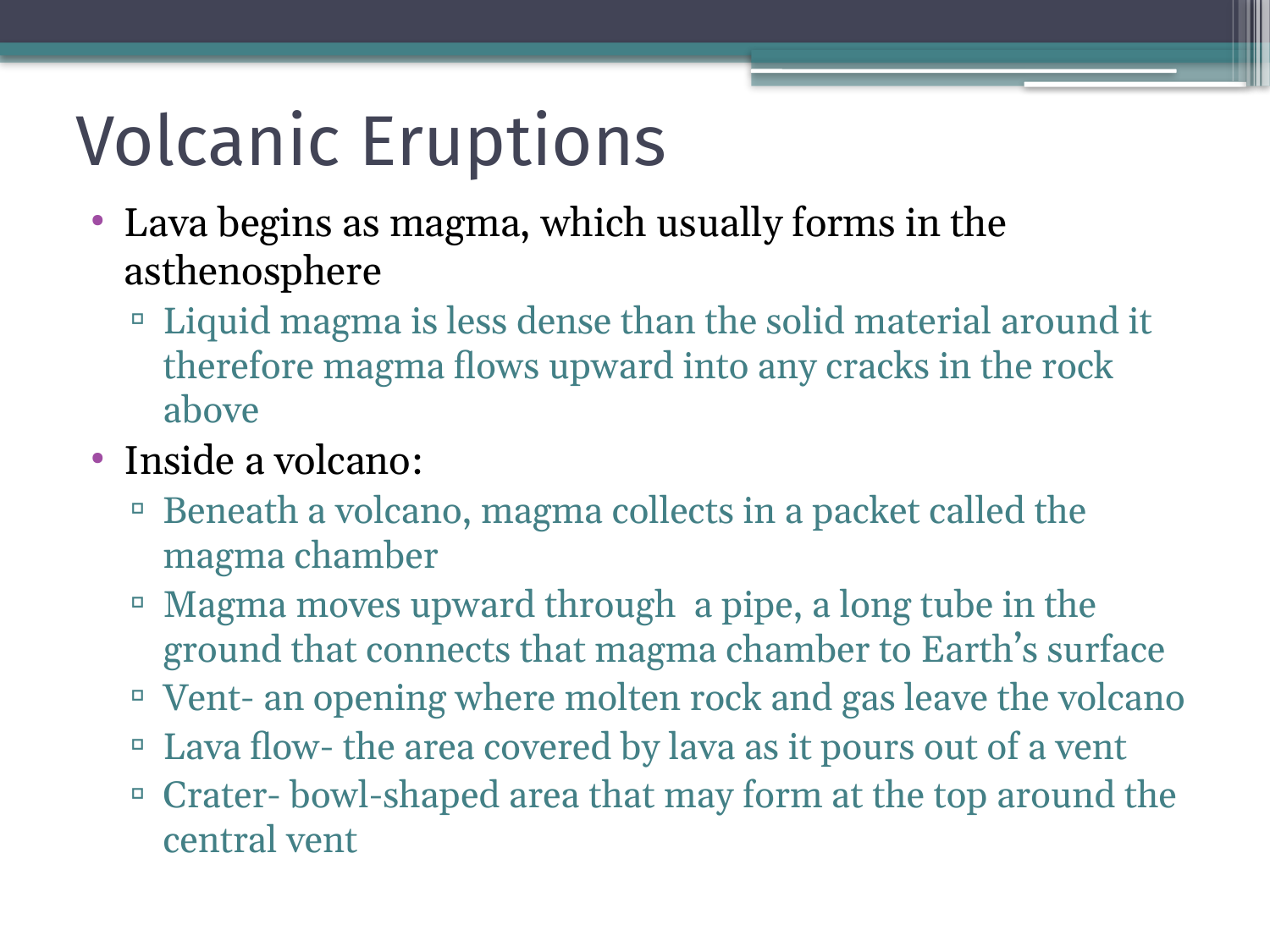

# Volcanic Eruptions
Lava begins as magma, which usually forms in the asthenosphere
Liquid magma is less dense than the solid material around it therefore magma flows upward into any cracks in the rock above
Inside a volcano:
Beneath a volcano, magma collects in a packet called the magma chamber
Magma moves upward through  a pipe, a long tube in the ground that connects that magma chamber to Earth’s surface
Vent- an opening where molten rock and gas leave the volcano
Lava flow- the area covered by lava as it pours out of a vent
Crater- bowl-shaped area that may form at the top around the central vent